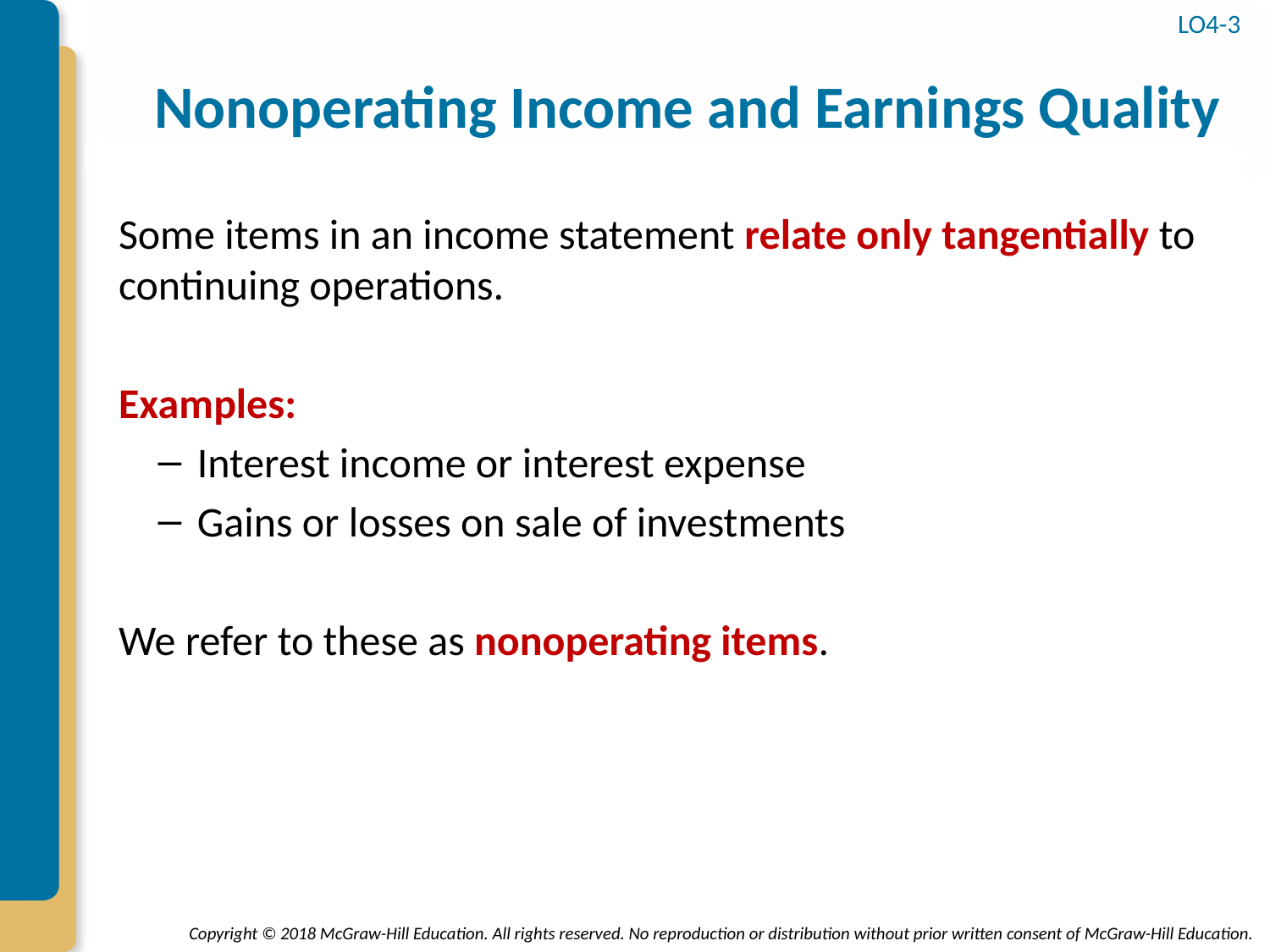

# Nonoperating Income and Earnings Quality
LO4-3
Some items in an income statement relate only tangentially to continuing operations.

Examples:
Interest income or interest expense
Gains or losses on sale of investments

We refer to these as nonoperating items.